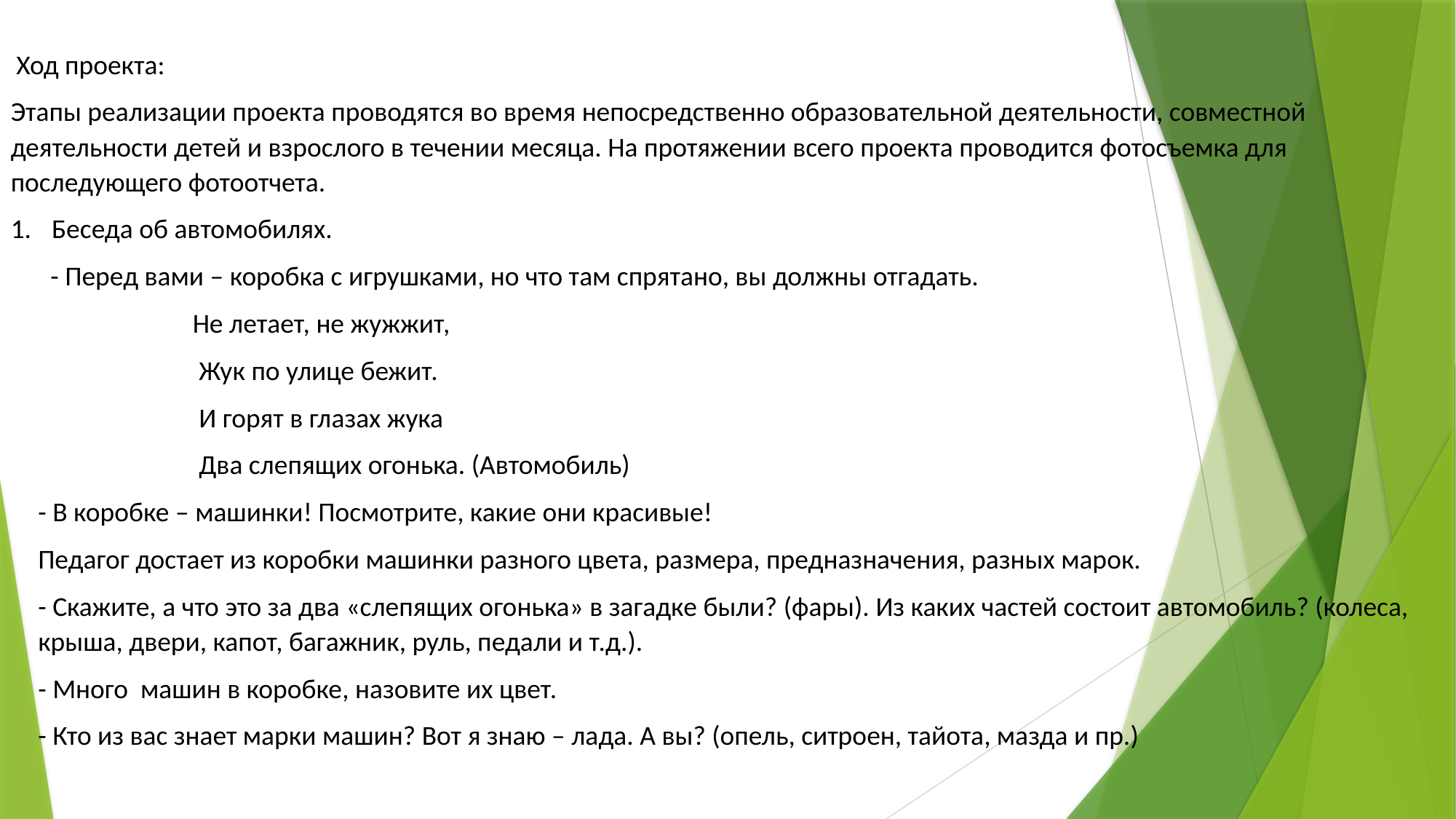

Ход проекта:
Этапы реализации проекта проводятся во время непосредственно образовательной деятельности, совместной деятельности детей и взрослого в течении месяца. На протяжении всего проекта проводится фотосъемка для последующего фотоотчета.
Беседа об автомобилях.
  - Перед вами – коробка с игрушками, но что там спрятано, вы должны отгадать.
                         Не летает, не жужжит,
                          Жук по улице бежит.
                          И горят в глазах жука
                          Два слепящих огонька. (Автомобиль)
- В коробке – машинки! Посмотрите, какие они красивые!
Педагог достает из коробки машинки разного цвета, размера, предназначения, разных марок.
- Скажите, а что это за два «слепящих огонька» в загадке были? (фары). Из каких частей состоит автомобиль? (колеса, крыша, двери, капот, багажник, руль, педали и т.д.).
- Много  машин в коробке, назовите их цвет.
- Кто из вас знает марки машин? Вот я знаю – лада. А вы? (опель, ситроен, тайота, мазда и пр.)